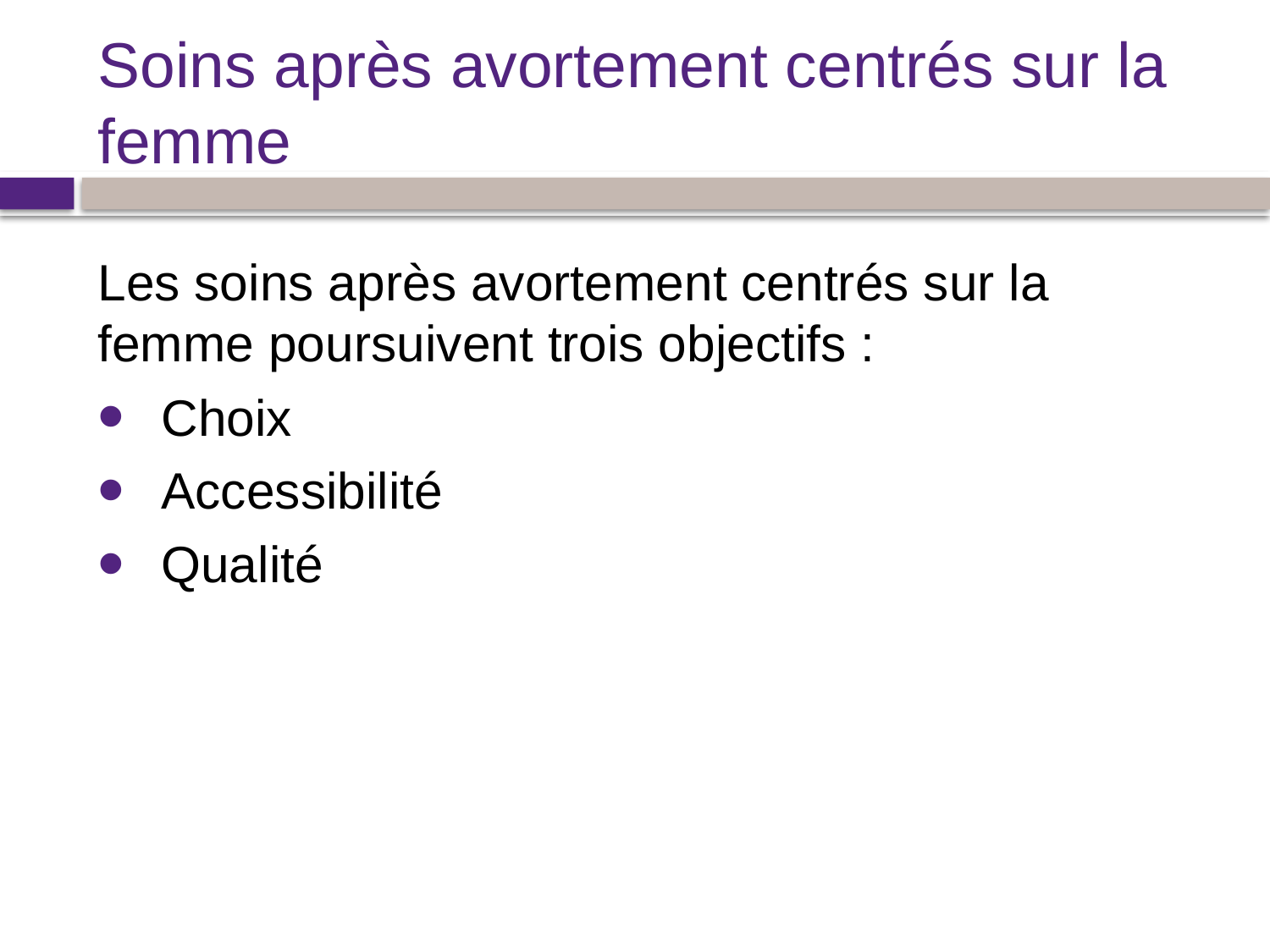

# Soins après avortement centrés sur la femme
Les soins après avortement centrés sur la femme poursuivent trois objectifs :
Choix
Accessibilité
Qualité